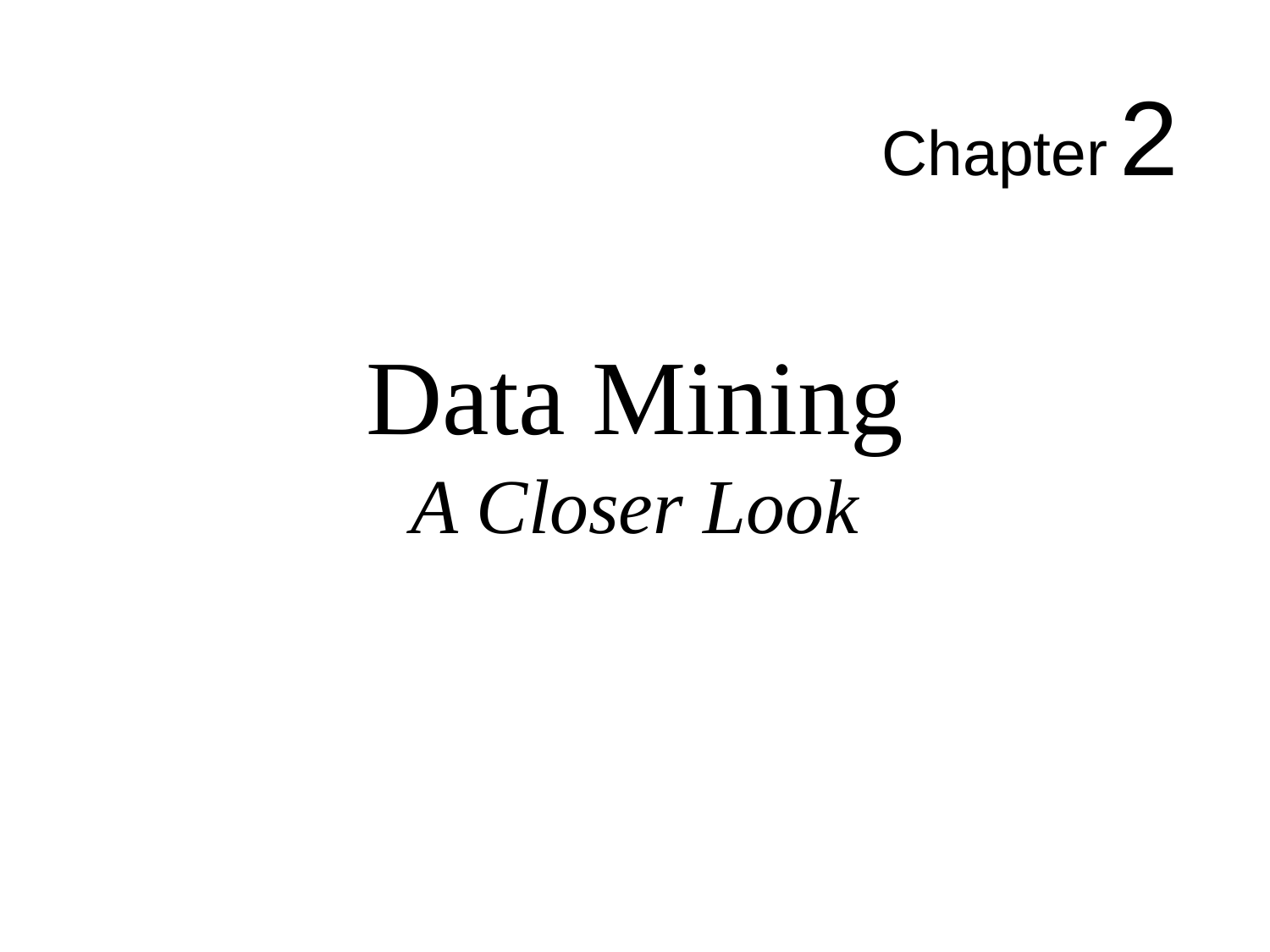

Chapter 2
# Data Mining A Closer Look